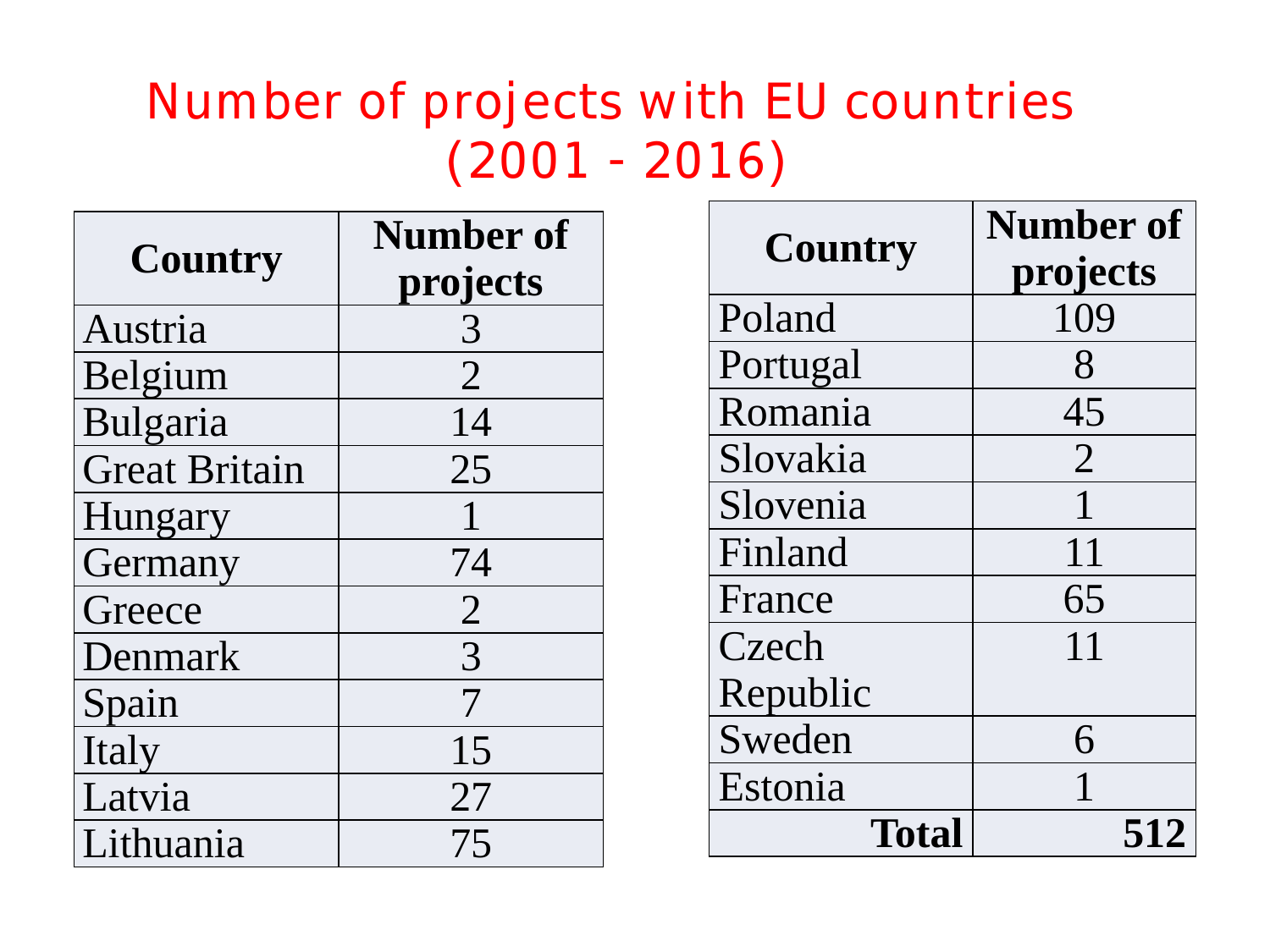

Number of projects with EU countries
(2001 - 2016)
| Country | Number of projects |
| --- | --- |
| Poland | 109 |
| Portugal | 8 |
| Romania | 45 |
| Slovakia | 2 |
| Slovenia | 1 |
| Finland | 11 |
| France | 65 |
| Czech Republic | 11 |
| Sweden | 6 |
| Estonia | 1 |
| Total | 512 |
| Country | Number of projects |
| --- | --- |
| Austria | 3 |
| Belgium | 2 |
| Bulgaria | 14 |
| Great Britain | 25 |
| Hungary | 1 |
| Germany | 74 |
| Greece | 2 |
| Denmark | 3 |
| Spain | 7 |
| Italy | 15 |
| Latvia | 27 |
| Lithuania | 75 |